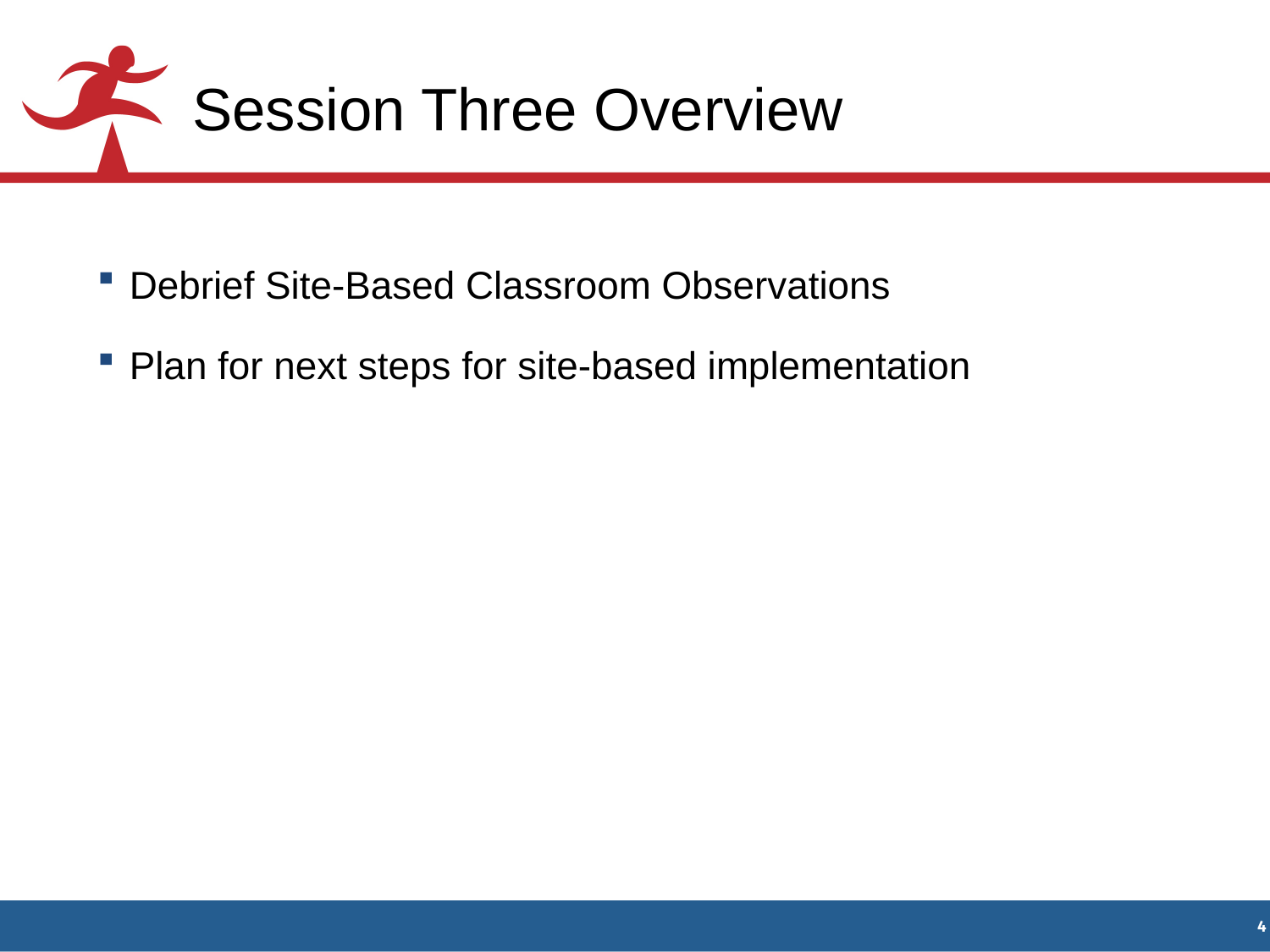

# Session Three Overview
Debrief Site-Based Classroom Observations
Plan for next steps for site-based implementation